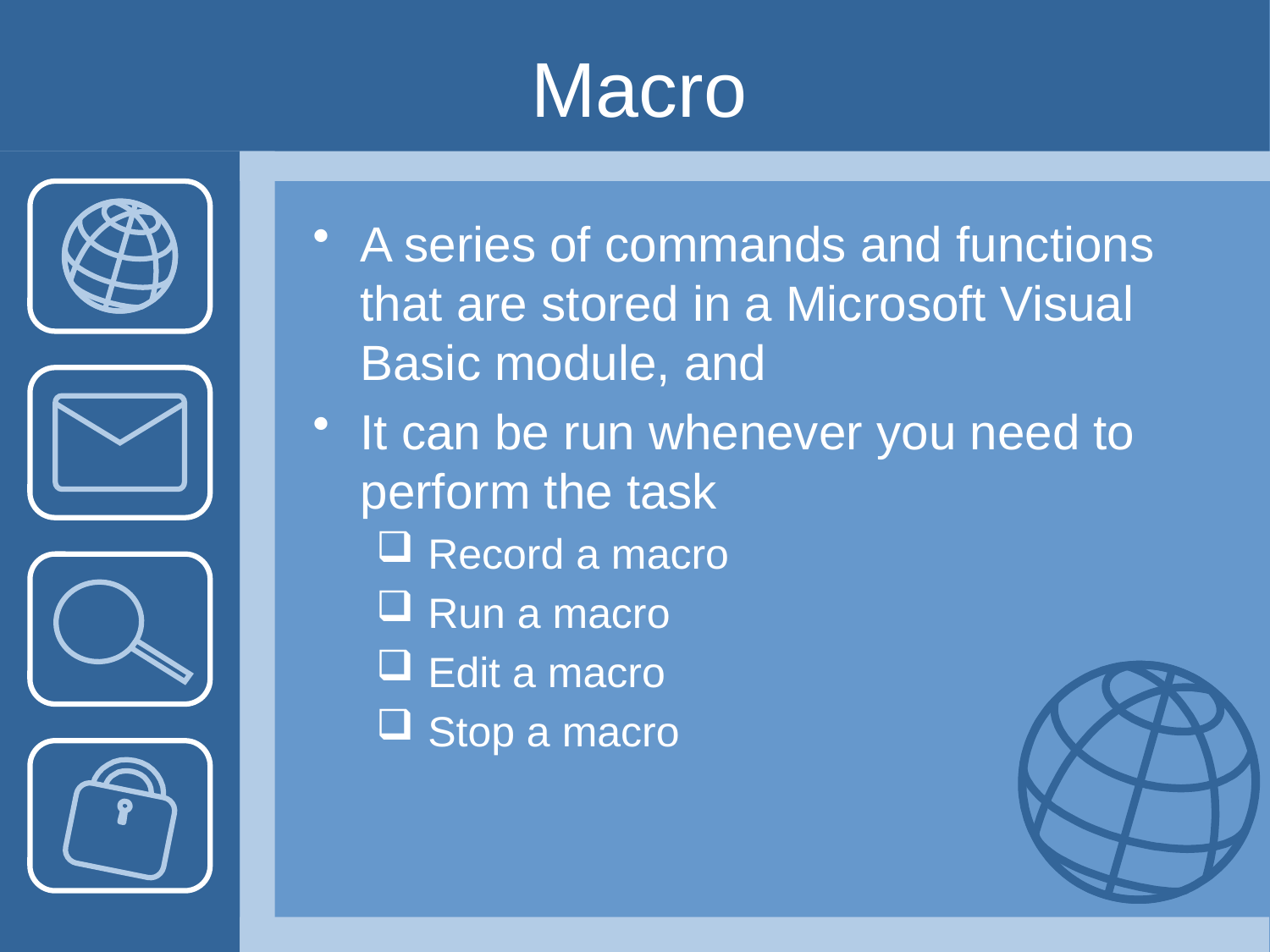

# Macro
A series of commands and functions that are stored in a Microsoft Visual Basic module, and
It can be run whenever you need to perform the task
 Record a macro
 Run a macro
 Edit a macro
 Stop a macro